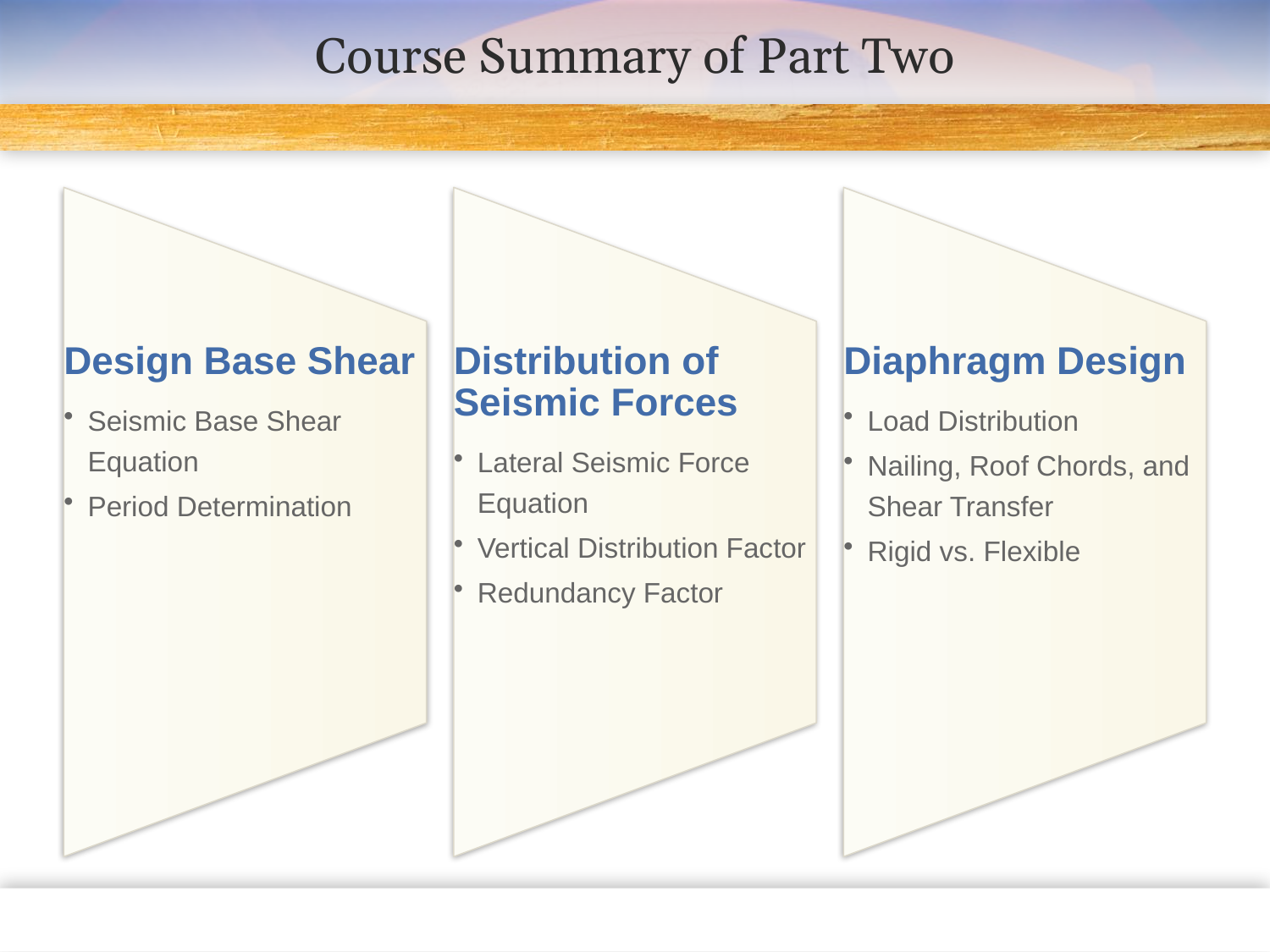

# Course Summary of Part Two
Design Base Shear
Seismic Base Shear Equation
Period Determination
Distribution of Seismic Forces
Lateral Seismic Force Equation
Vertical Distribution Factor
Redundancy Factor
Diaphragm Design
Load Distribution
Nailing, Roof Chords, and Shear Transfer
Rigid vs. Flexible